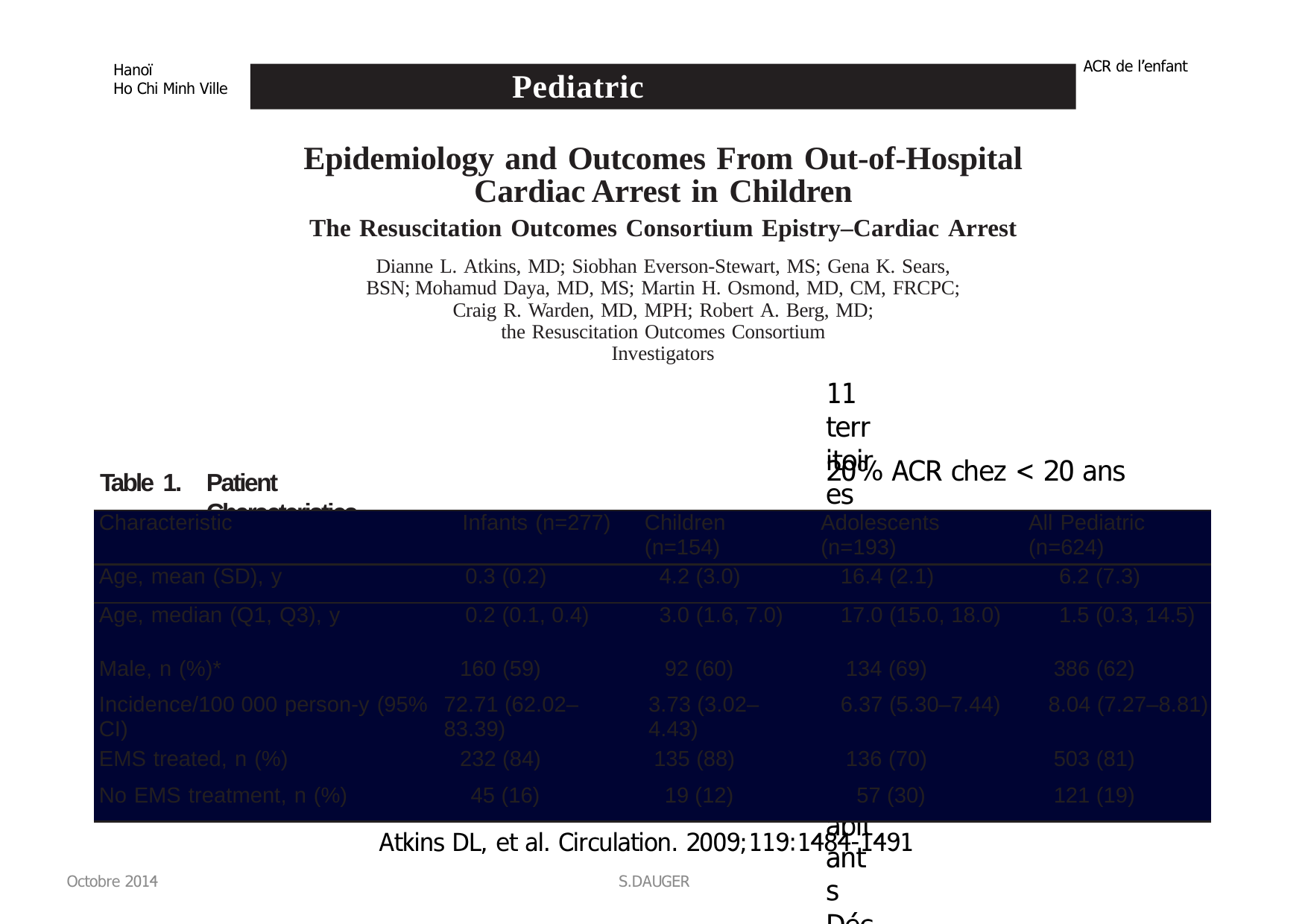

ACR de l’enfant
Hanoï
Ho Chi Minh Ville

Pediatric Cardiology
Epidemiology and Outcomes From Out-of-Hospital Cardiac Arrest in Children
The Resuscitation Outcomes Consortium Epistry–Cardiac Arrest

Dianne L. Atkins, MD; Siobhan Everson-Stewart, MS; Gena K. Sears, BSN; Mohamud Daya, MD, MS; Martin H. Osmond, MD, CM, FRCPC;
Craig R. Warden, MD, MPH; Robert A. Berg, MD; the Resuscitation Outcomes Consortium Investigators

11 territoires nord-américains
24 M d’habitants
Décembre 2005 – Mars 2007
20% ACR chez < 20 ans
Table 1.
Patient Characteristics
| Characteristic | Infants (n=277) | Children (n=154) | Adolescents (n=193) | All Pediatric (n=624) |
| --- | --- | --- | --- | --- |
| Age, mean (SD), y | 0.3 (0.2) | 4.2 (3.0) | 16.4 (2.1) | 6.2 (7.3) |
| Age, median (Q1, Q3), y | 0.2 (0.1, 0.4) | 3.0 (1.6, 7.0) | 17.0 (15.0, 18.0) | 1.5 (0.3, 14.5) |
| Male, n (%)\* | 160 (59) | 92 (60) | 134 (69) | 386 (62) |
| Incidence/100 000 person-y (95% CI) | 72.71 (62.02–83.39) | 3.73 (3.02–4.43) | 6.37 (5.30–7.44) | 8.04 (7.27–8.81) |
| EMS treated, n (%) | 232 (84) | 135 (88) | 136 (70) | 503 (81) |
| No EMS treatment, n (%) | 45 (16) | 19 (12) | 57 (30) | 121 (19) |

*Percentage is of those known.

Atkins DL, et al. Circulation. 2009;119:1484-1491
Octobre 2014
S.DAUGER